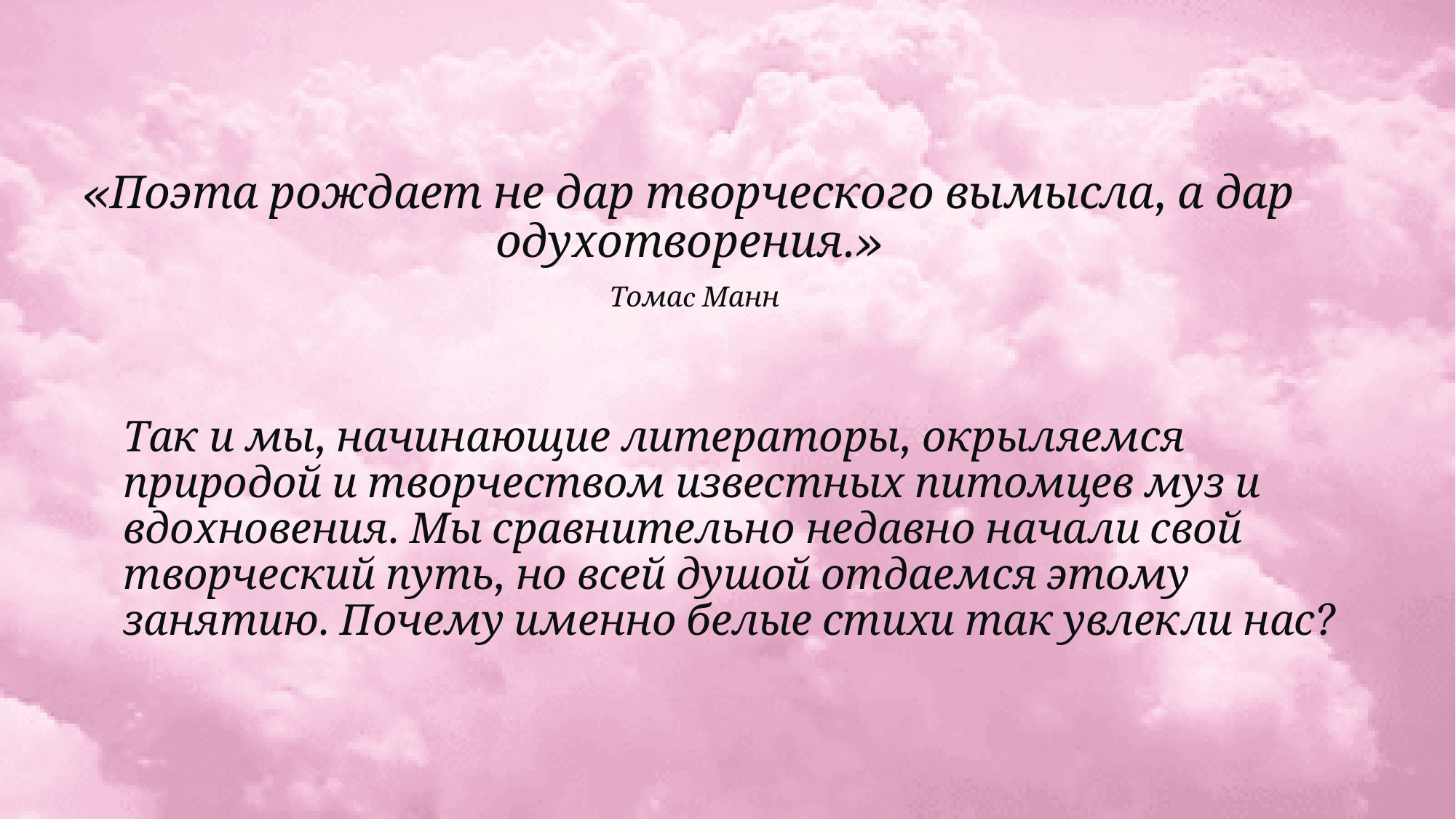

# «Поэта рождает не дар творческого вымысла, а дар одухотворения.» Томаc Манн
Так и мы, начинающие литераторы, окрыляемся природой и творчеством известных питомцев муз и вдохновения. Мы сравнительно недавно начали свой творческий путь, но всей душой отдаемся этому занятию. Почему именно белые стихи так увлекли нас?